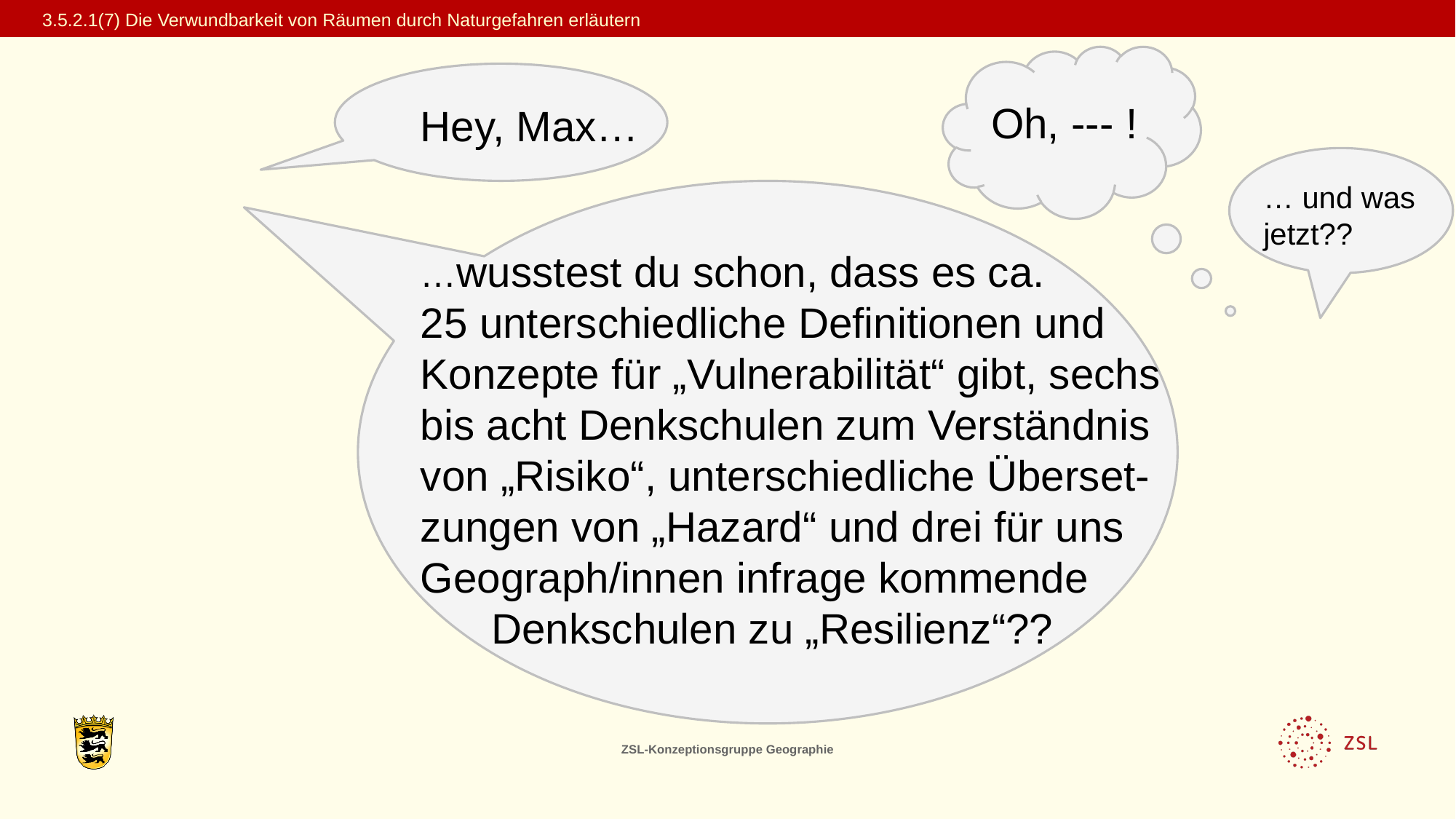

3.5.2.1(7) Die Verwundbarkeit von Räumen durch Naturgefahren erläutern

Oh, --- !
Hey, Max…

… und was jetzt??

…wusstest du schon, dass es ca.
25 unterschiedliche Definitionen und Konzepte für „Vulnerabilität“ gibt, sechs bis acht Denkschulen zum Verständnis von „Risiko“, unterschiedliche Überset-zungen von „Hazard“ und drei für uns Geograph/innen infrage kommende
      Denkschulen zu „Resilienz“??
ZSL-Konzeptionsgruppe Geographie